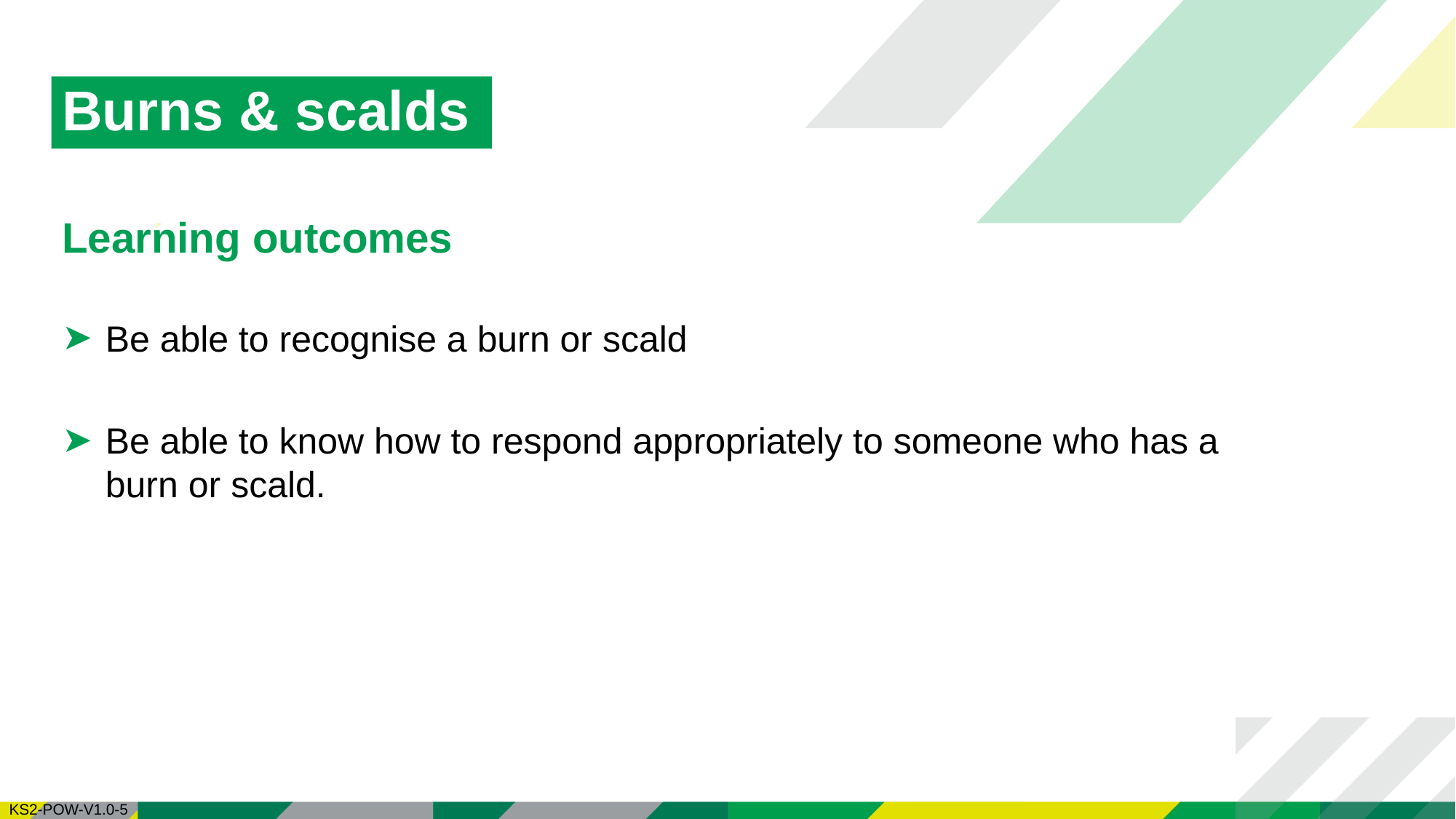

# Burns & scalds

Learning outcomes
Be able to recognise a burn or scald

Be able to know how to respond appropriately to someone who has a burn or scald.
| KS2-POW-V1.0-5 |
| --- |